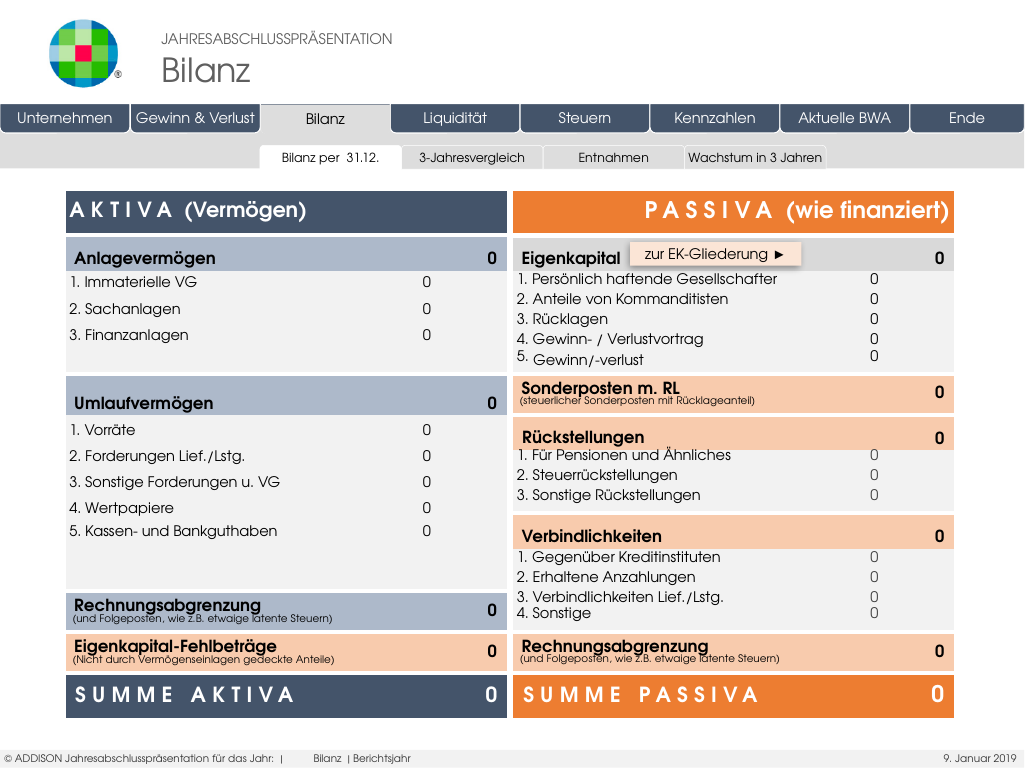

Bilanz per 31.12. für KapCoRiLiG mit negativem EK
Bilanz per  31.12.
3-Jahresvergleich
Entnahmen
Wachstum in 3 Jahren
| AKTIVA (Vermögen) |  |  |
| --- | --- | --- |
| Anlagevermögen | 0 |  |
| 1. Immaterielle VG | 0 | 0 |
| 2. Sachanlagen | 0 | 0 |
| 3. Finanzanlagen | 0 | 0 |
| Umlaufvermögen | 0 |  |
| 1. Vorräte | 0 | 0 |
| 2. Forderungen Lief./Lstg. | 0 | 0 |
| 3. Sonstige Forderungen u. VG | 0 | 0 |
| 4. Wertpapiere | 0 | 0 |
| 5. Kassen- und Bankguthaben | 0 | 0 |
| Rechnungsabgrenzung (und Folgeposten, wie z.B. etwaige latente Steuern) | 0 |  |
| Eigenkapital-Fehlbeträge (Nicht durch Vermögenseinlagen gedeckte Anteile) | 0 |  |
| SUMME AKTIVA | 0 |  |
| PASSIVA (wie finanziert) |  |  |
| --- | --- | --- |
| Eigenkapital | 0 |  |
| 1. Persönlich haftende Gesellschafter | 0 | 0 |
| 2. Anteile von Kommanditisten | 0 | 0 |
| 3. Rücklagen | 0 | 0 |
| 4. Gewinn- / Verlustvortrag | 0 | 0 |
| 5. | 0 | 0 |
| Sonderposten m. RL (steuerlicher Sonderposten mit Rücklageanteil) | 0 |  |
| Rückstellungen | 0 |  |
| 1. Für Pensionen und Ähnliches | 0 | 0 |
| 2. Steuerrückstellungen | 0 | 0 |
| 3. Sonstige Rückstellungen | 0 | 0 |
| Verbindlichkeiten | 0 |  |
| 1. Gegenüber Kreditinstituten | 0 | 0 |
| 2. Erhaltene Anzahlungen | 0 | 0 |
| 3. Verbindlichkeiten Lief./Lstg. | 0 | 0 |
| 4. Sonstige | 0 | 0 |
| Rechnungsabgrenzung (und Folgeposten, wie z.B. etwaige latente Steuern) | 0 |  |
| SUMME PASSIVA | 0 |  |
zur EK-Gliederung ►
Gewinn/-verlust
# Bilanz  | Berichtsjahr
© ADDISON Jahresabschlusspräsentation für das Jahr:  |